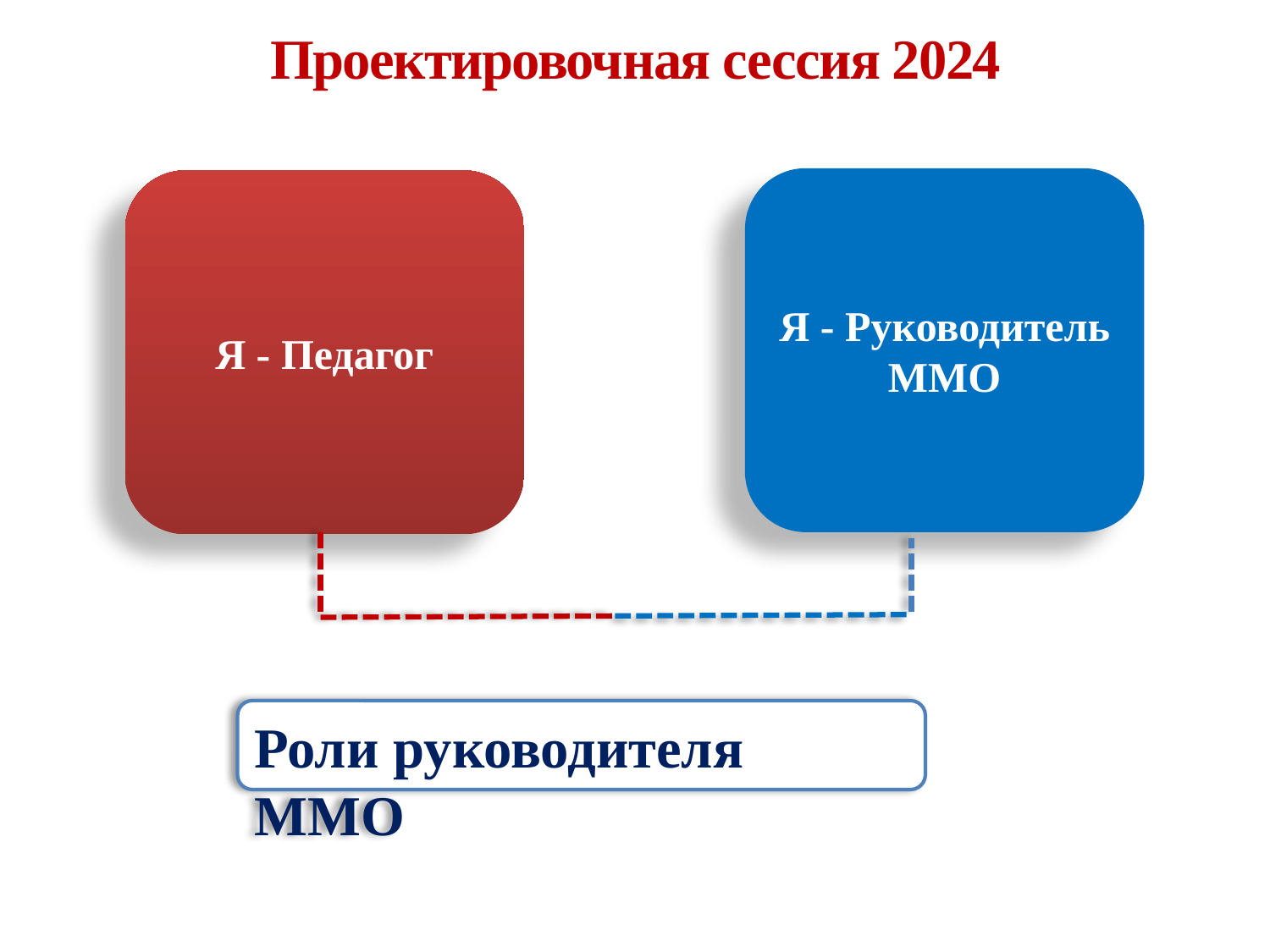

Проектировочная сессия 2024
Я - Руководитель ММО
Я - Педагог
Роли руководителя ММО